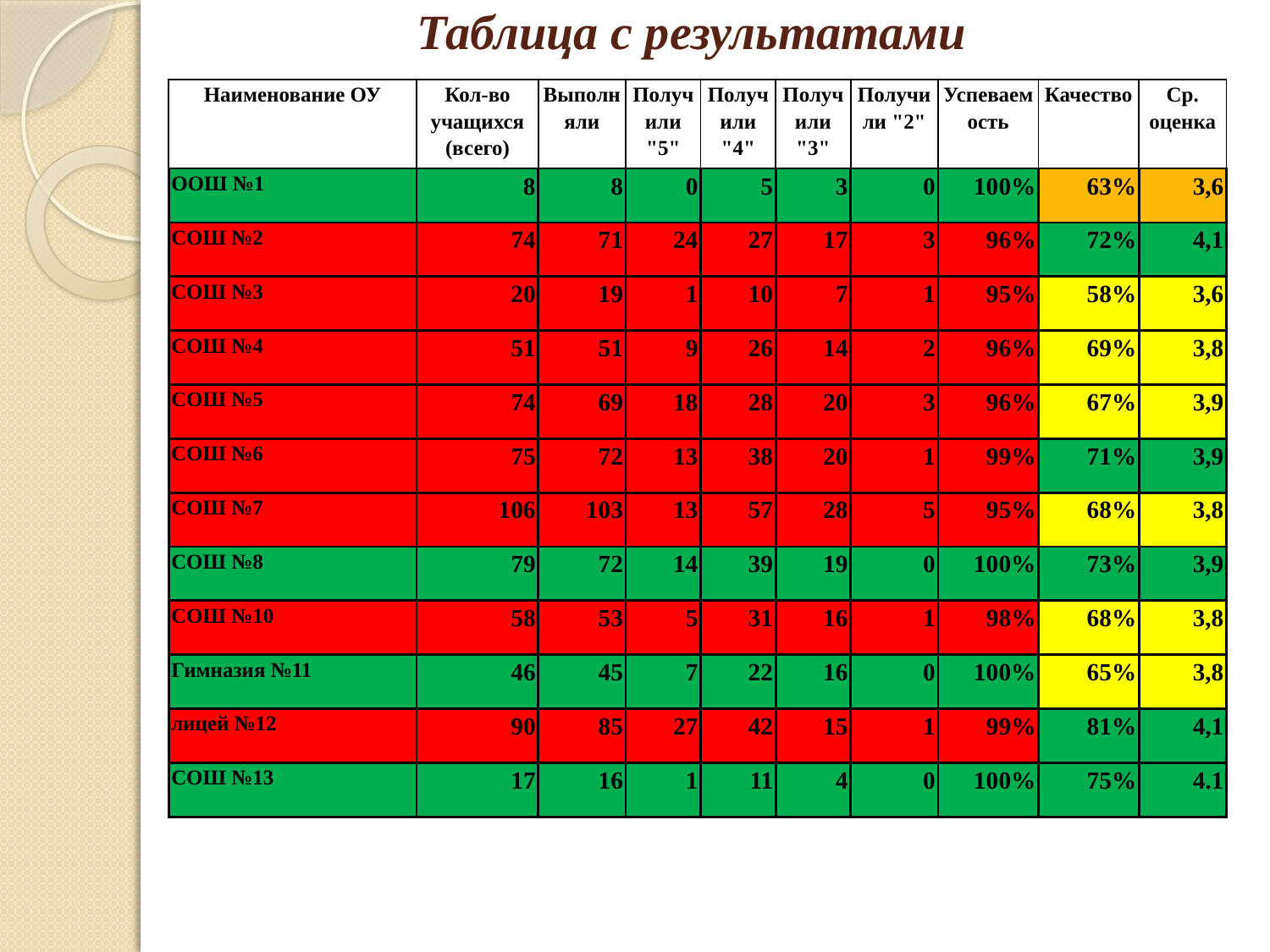

# Таблица с результатами
| Наименование ОУ | Кол-во учащихся (всего) | Выполняли | Получили "5" | Получили "4" | Получили "3" | Получили "2" | Успеваемость | Качество | Ср. оценка |
| --- | --- | --- | --- | --- | --- | --- | --- | --- | --- |
| ООШ №1 | 8 | 8 | 0 | 5 | 3 | 0 | 100% | 63% | 3,6 |
| СОШ №2 | 74 | 71 | 24 | 27 | 17 | 3 | 96% | 72% | 4,1 |
| СОШ №3 | 20 | 19 | 1 | 10 | 7 | 1 | 95% | 58% | 3,6 |
| СОШ №4 | 51 | 51 | 9 | 26 | 14 | 2 | 96% | 69% | 3,8 |
| СОШ №5 | 74 | 69 | 18 | 28 | 20 | 3 | 96% | 67% | 3,9 |
| СОШ №6 | 75 | 72 | 13 | 38 | 20 | 1 | 99% | 71% | 3,9 |
| СОШ №7 | 106 | 103 | 13 | 57 | 28 | 5 | 95% | 68% | 3,8 |
| СОШ №8 | 79 | 72 | 14 | 39 | 19 | 0 | 100% | 73% | 3,9 |
| СОШ №10 | 58 | 53 | 5 | 31 | 16 | 1 | 98% | 68% | 3,8 |
| Гимназия №11 | 46 | 45 | 7 | 22 | 16 | 0 | 100% | 65% | 3,8 |
| лицей №12 | 90 | 85 | 27 | 42 | 15 | 1 | 99% | 81% | 4,1 |
| СОШ №13 | 17 | 16 | 1 | 11 | 4 | 0 | 100% | 75% | 4.1 |